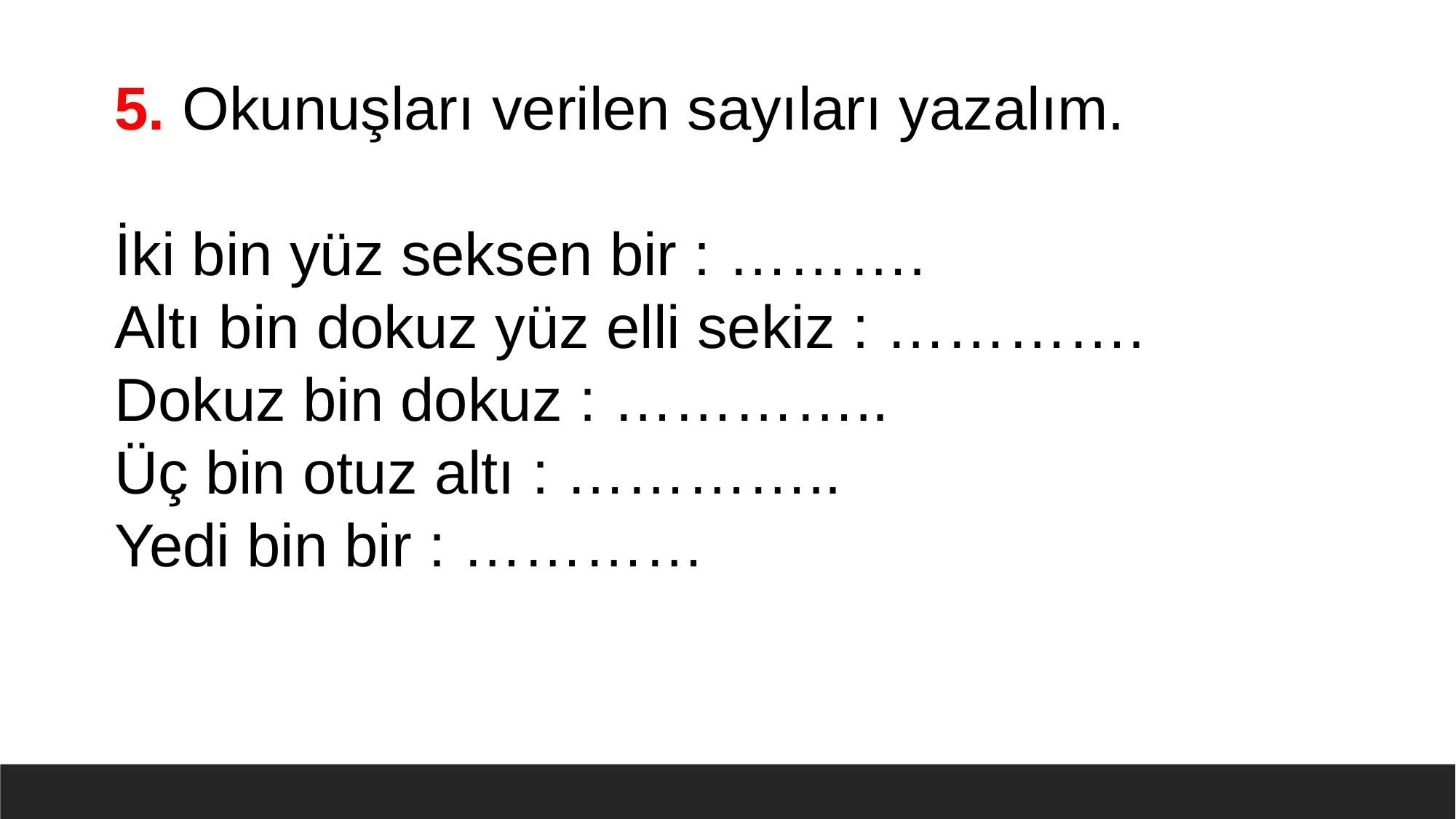

5. Okunuşları verilen sayıları yazalım.

İki bin yüz seksen bir : ……….
Altı bin dokuz yüz elli sekiz : ………….
Dokuz bin dokuz : …………..
Üç bin otuz altı : …………..
Yedi bin bir : …………